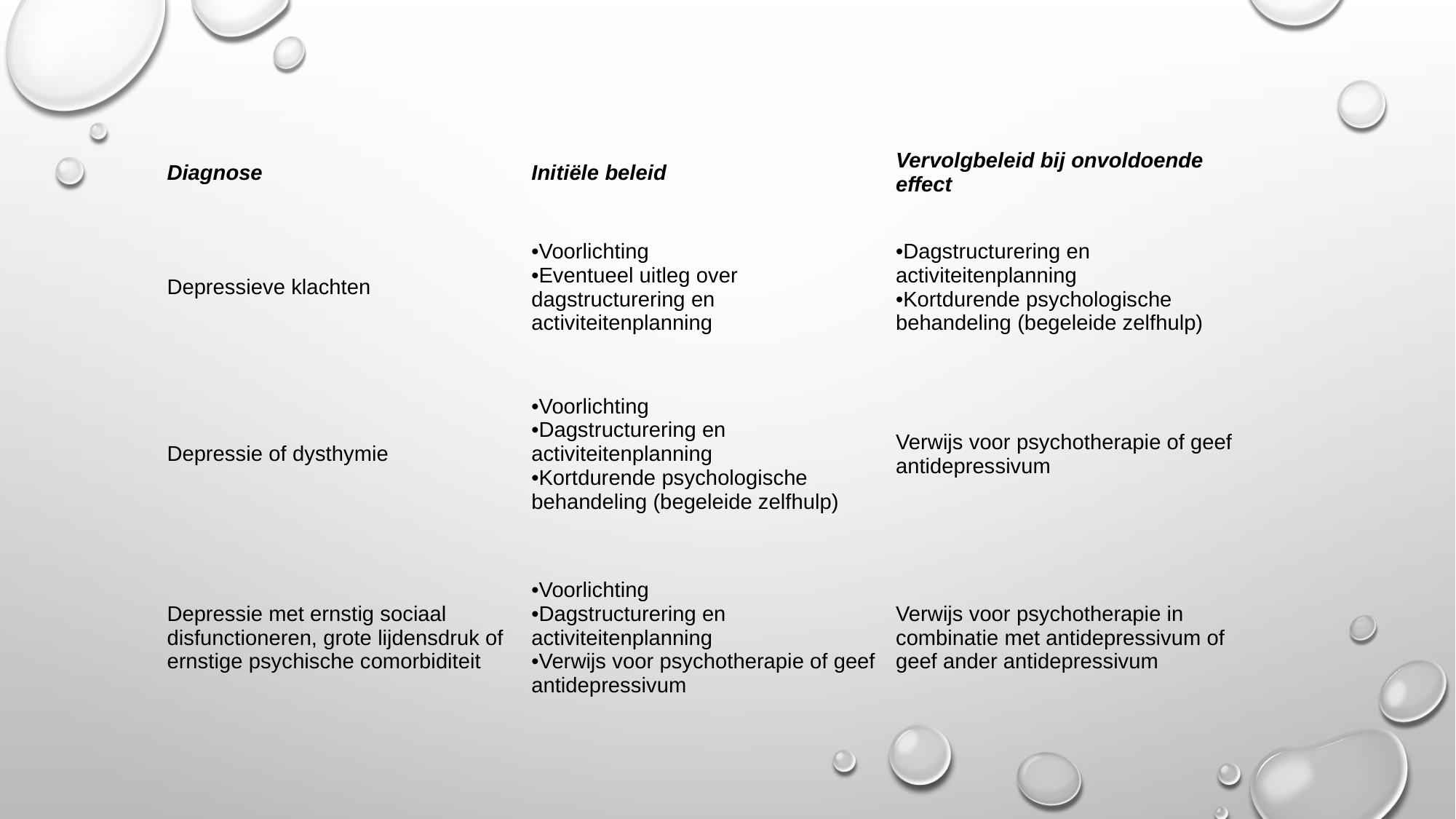

#
| Diagnose | Initiële beleid | Vervolgbeleid bij onvoldoende effect |
| --- | --- | --- |
| Depressieve klachten | Voorlichting Eventueel uitleg over dagstructurering en activiteitenplanning | Dagstructurering en activiteitenplanning Kortdurende psychologische behandeling (begeleide zelfhulp) |
| Depressie of dysthymie | Voorlichting Dagstructurering en activiteitenplanning Kortdurende psychologische behandeling (begeleide zelfhulp) | Verwijs voor psychotherapie of geef antidepressivum |
| Depressie met ernstig sociaal disfunctioneren, grote lijdensdruk of ernstige psychische comorbiditeit | Voorlichting Dagstructurering en activiteitenplanning Verwijs voor psychotherapie of geef antidepressivum | Verwijs voor psychotherapie in combinatie met antidepressivum of geef ander antidepressivum |